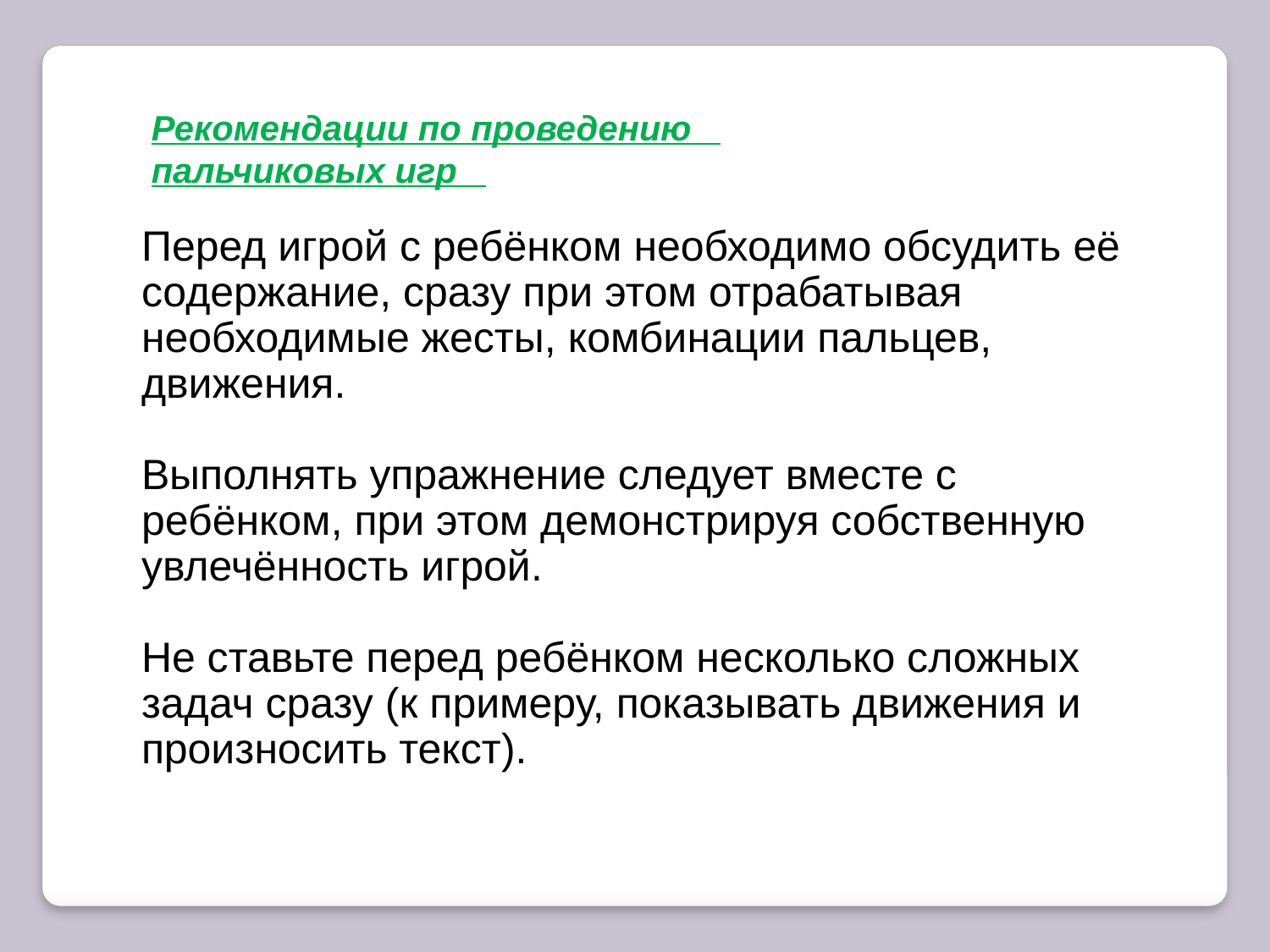

Рекомендации по проведению    пальчиковых игр
Перед игрой с ребёнком необходимо обсудить её содержание, сразу при этом отрабатывая необходимые жесты, комбинации пальцев, движения.

Выполнять упражнение следует вместе с ребёнком, при этом демонстрируя собственную увлечённость игрой.

Не ставьте перед ребёнком несколько сложных задач сразу (к примеру, показывать движения и произносить текст).